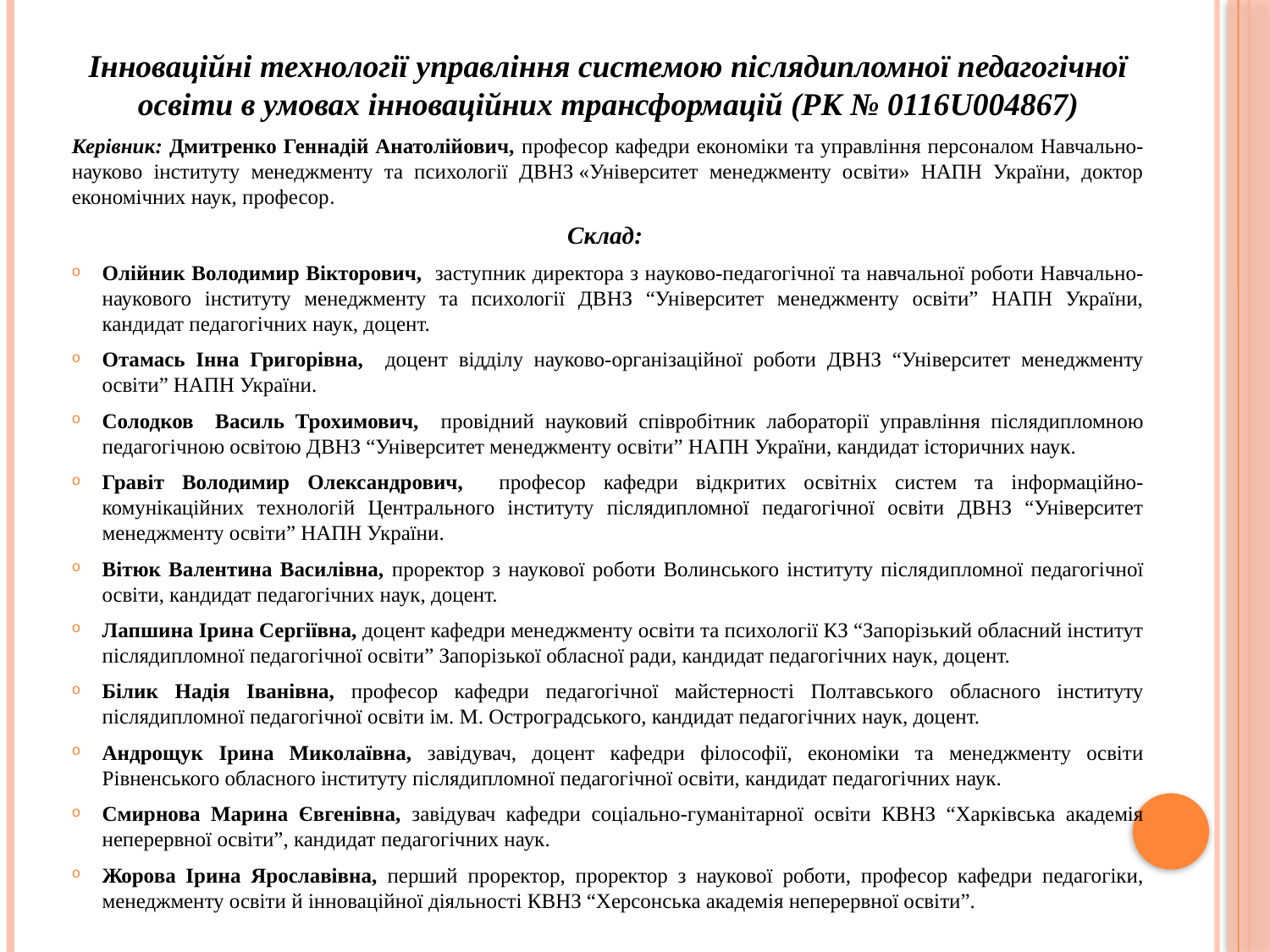

Інноваційні технології управління системою післядипломної педагогічної освіти в умовах інноваційних трансформацій (РК № 0116U004867)
Керівник: Дмитренко Геннадій Анатолійович, професор кафедри економіки та управління персоналом Навчально-науково інституту менеджменту та психології ДВНЗ «Університет менеджменту освіти» НАПН України, доктор економічних наук, професор.
Склад:
Олійник Володимир Вікторович,  заступник директора з науково-педагогічної та навчальної роботи Навчально-наукового інституту менеджменту та психології ДВНЗ “Університет менеджменту освіти” НАПН України, кандидат педагогічних наук, доцент.
Отамась Інна Григорівна,  доцент відділу науково-організаційної роботи ДВНЗ “Університет менеджменту освіти” НАПН України.
Солодков  Василь Трохимович,  провідний науковий співробітник лабораторії управління післядипломною педагогічною освітою ДВНЗ “Університет менеджменту освіти” НАПН України, кандидат історичних наук.
Гравіт Володимир Олександрович,  професор кафедри відкритих освітніх систем та інформаційно-комунікаційних технологій Центрального інституту післядипломної педагогічної освіти ДВНЗ “Університет менеджменту освіти” НАПН України.
Вітюк Валентина Василівна, проректор з наукової роботи Волинського інституту післядипломної педагогічної освіти, кандидат педагогічних наук, доцент.
Лапшина Ірина Сергіївна, доцент кафедри менеджменту освіти та психології КЗ “Запорізький обласний інститут післядипломної педагогічної освіти” Запорізької обласної ради, кандидат педагогічних наук, доцент.
Білик Надія Іванівна, професор кафедри педагогічної майстерності Полтавського обласного інституту післядипломної педагогічної освіти ім. М. Остроградського, кандидат педагогічних наук, доцент.
Андрощук Ірина Миколаївна, завідувач, доцент кафедри філософії, економіки та менеджменту освіти Рівненського обласного інституту післядипломної педагогічної освіти, кандидат педагогічних наук.
Смирнова Марина Євгенівна, завідувач кафедри соціально-гуманітарної освіти КВНЗ “Харківська академія неперервної освіти”, кандидат педагогічних наук.
Жорова Ірина Ярославівна, перший проректор, проректор з наукової роботи, професор кафедри педагогіки, менеджменту освіти й інноваційної діяльності КВНЗ “Херсонська академія неперервної освіти”.